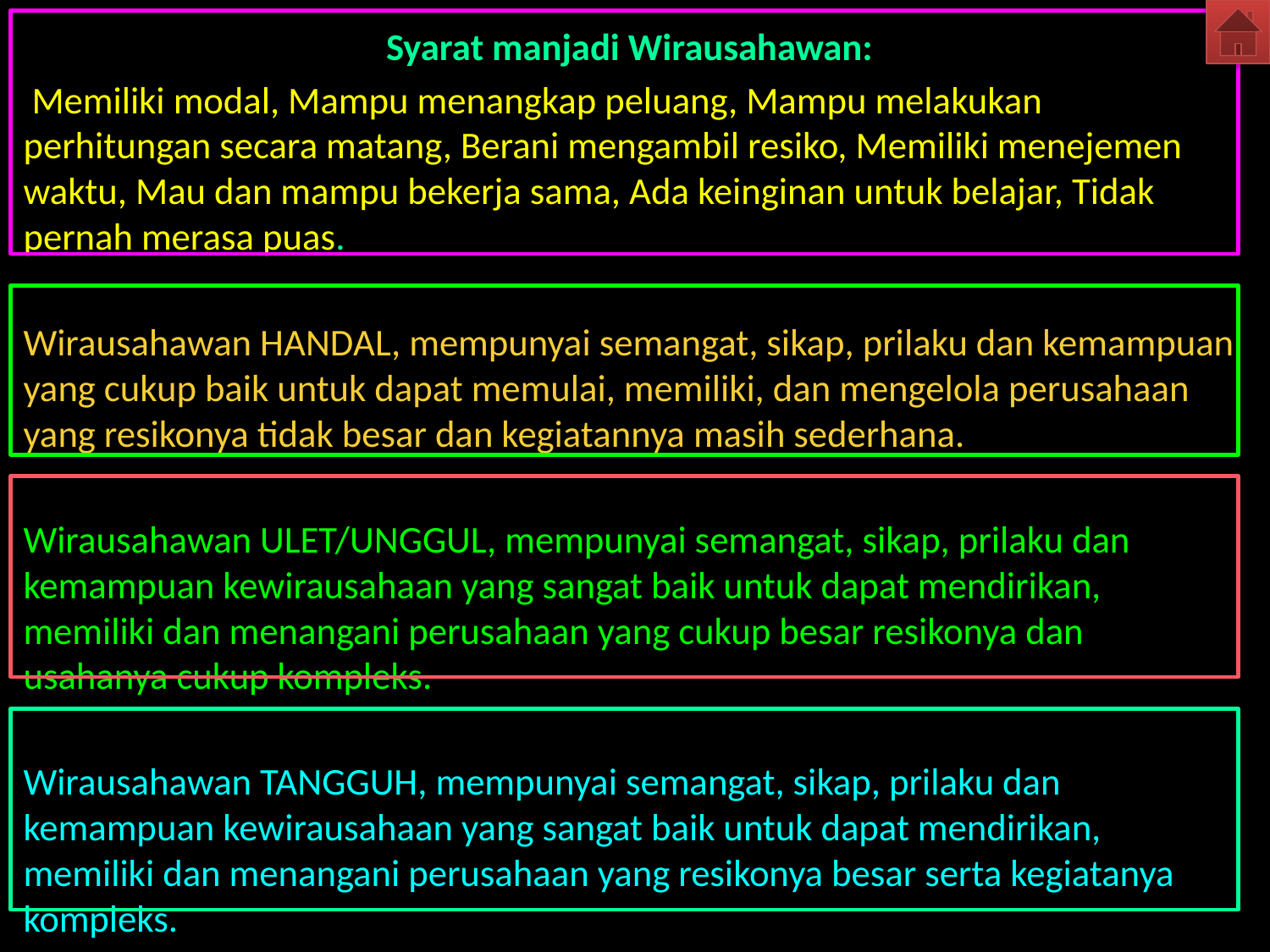

Syarat manjadi Wirausahawan:
 Memiliki modal, Mampu menangkap peluang, Mampu melakukan perhitungan secara matang, Berani mengambil resiko, Memiliki menejemen waktu, Mau dan mampu bekerja sama, Ada keinginan untuk belajar, Tidak pernah merasa puas.

Wirausahawan HANDAL, mempunyai semangat, sikap, prilaku dan kemampuan yang cukup baik untuk dapat memulai, memiliki, dan mengelola perusahaan yang resikonya tidak besar dan kegiatannya masih sederhana.

Wirausahawan ULET/UNGGUL, mempunyai semangat, sikap, prilaku dan kemampuan kewirausahaan yang sangat baik untuk dapat mendirikan, memiliki dan menangani perusahaan yang cukup besar resikonya dan usahanya cukup kompleks.

Wirausahawan TANGGUH, mempunyai semangat, sikap, prilaku dan kemampuan kewirausahaan yang sangat baik untuk dapat mendirikan, memiliki dan menangani perusahaan yang resikonya besar serta kegiatanya kompleks.